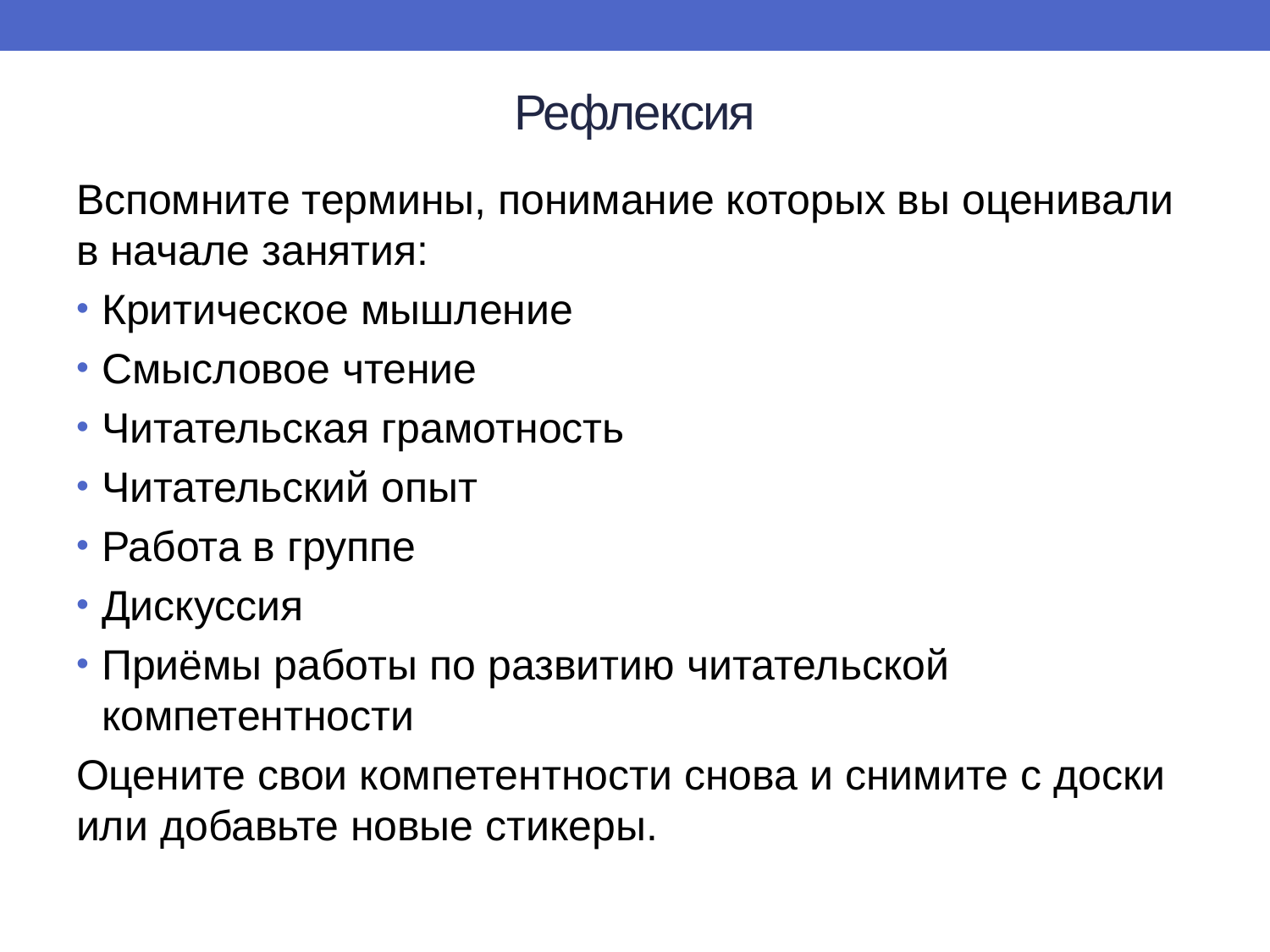

# Рефлексия
Вспомните термины, понимание которых вы оценивали в начале занятия:
Критическое мышление
Смысловое чтение
Читательская грамотность
Читательский опыт
Работа в группе
Дискуссия
Приёмы работы по развитию читательской компетентности
Оцените свои компетентности снова и снимите с доски или добавьте новые стикеры.